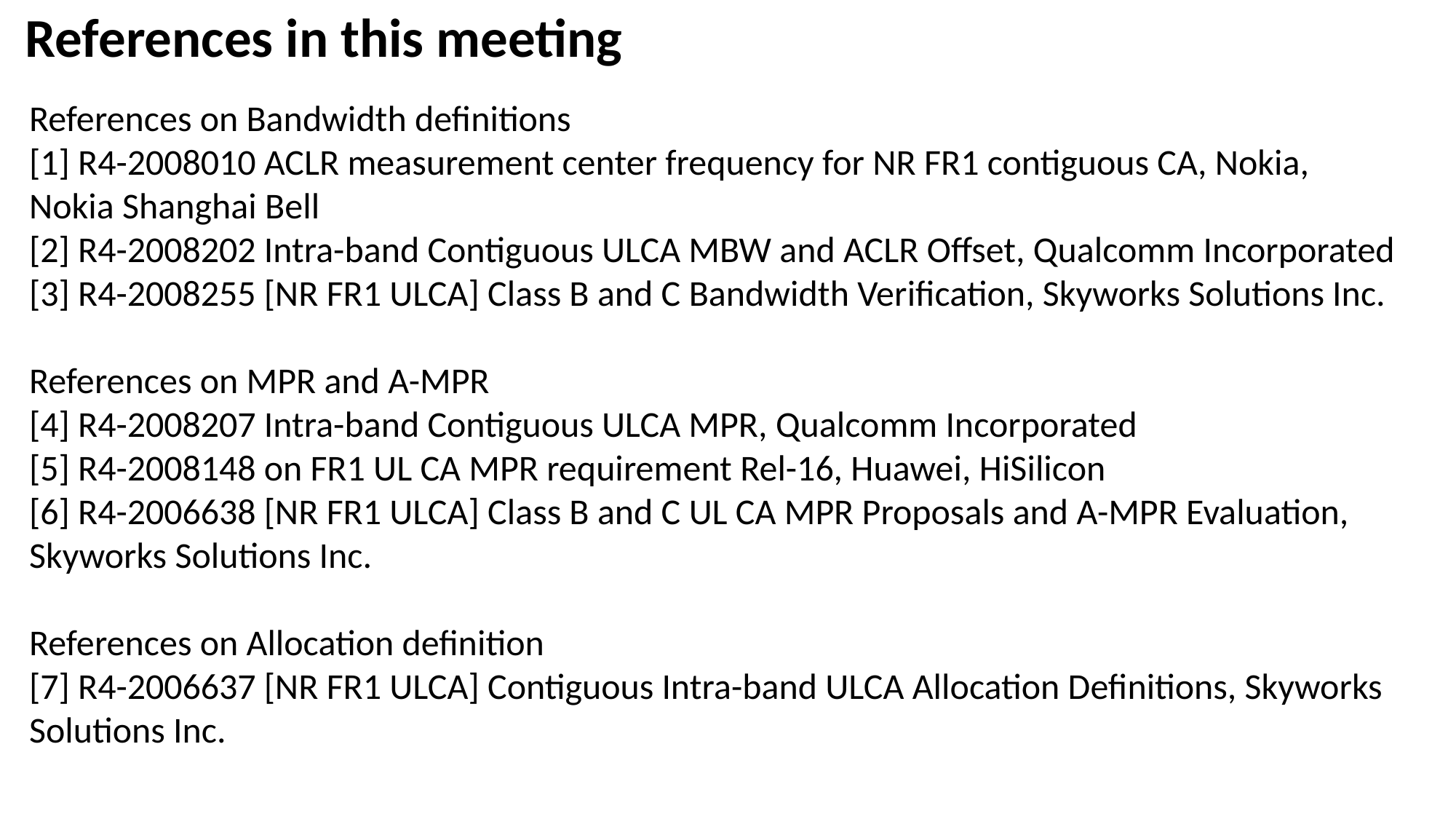

References in this meeting
References on Bandwidth definitions
[1] R4-2008010 ACLR measurement center frequency for NR FR1 contiguous CA, Nokia, Nokia Shanghai Bell
[2] R4-2008202 Intra-band Contiguous ULCA MBW and ACLR Offset, Qualcomm Incorporated
[3] R4-2008255 [NR FR1 ULCA] Class B and C Bandwidth Verification, Skyworks Solutions Inc.

References on MPR and A-MPR
[4] R4-2008207 Intra-band Contiguous ULCA MPR, Qualcomm Incorporated
[5] R4-2008148 on FR1 UL CA MPR requirement Rel-16, Huawei, HiSilicon
[6] R4-2006638 [NR FR1 ULCA] Class B and C UL CA MPR Proposals and A-MPR Evaluation, Skyworks Solutions Inc.

References on Allocation definition
[7] R4-2006637 [NR FR1 ULCA] Contiguous Intra-band ULCA Allocation Definitions, Skyworks Solutions Inc.